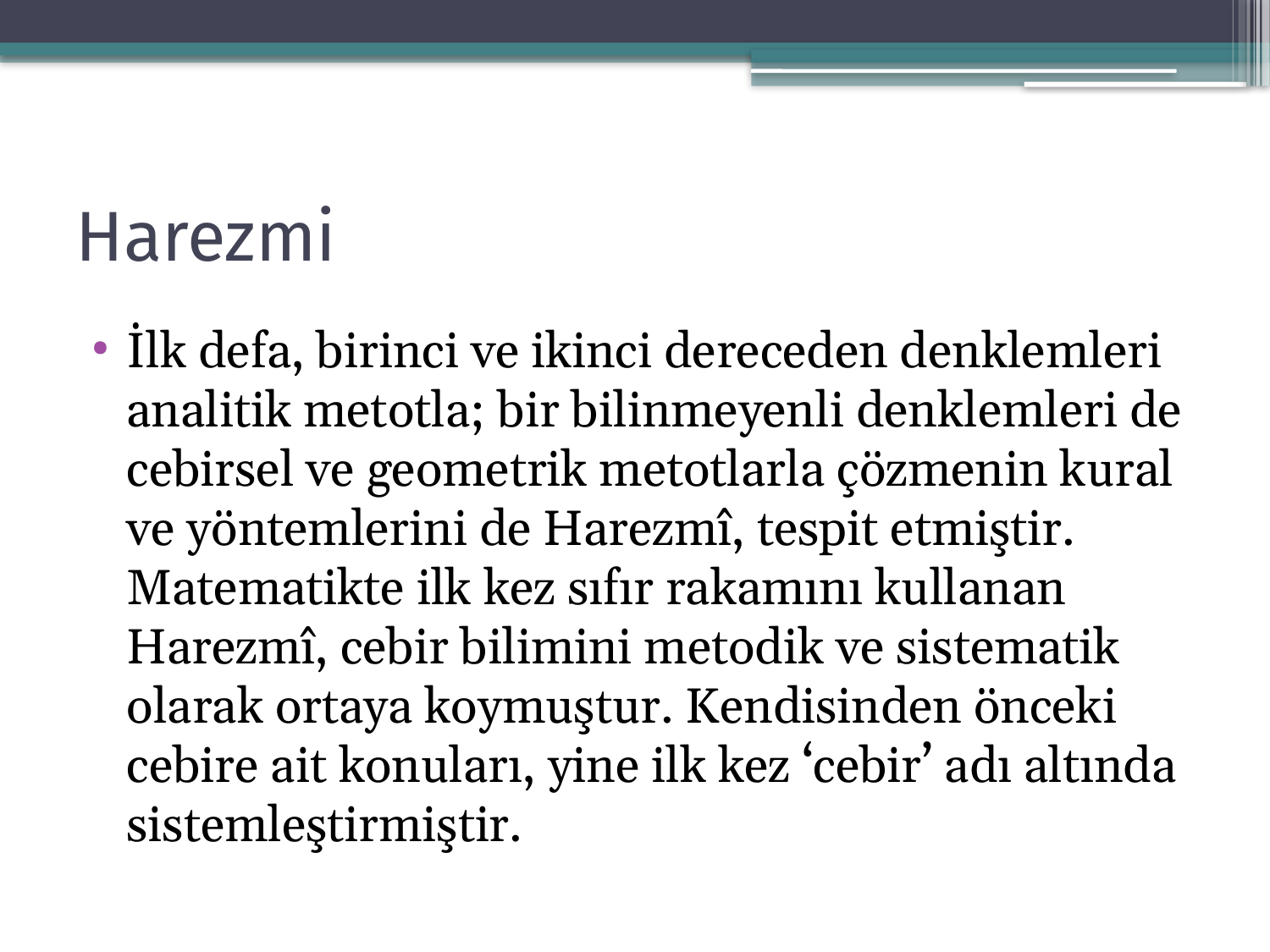

# Harezmi
İlk defa, birinci ve ikinci dereceden denklemleri analitik metotla; bir bilinmeyenli denklemleri de cebirsel ve geometrik metotlarla çözmenin kural ve yöntemlerini de Harezmî, tespit etmiştir. Matematikte ilk kez sıfır rakamını kullanan Harezmî, cebir bilimini metodik ve sistematik olarak ortaya koymuştur. Kendisinden önceki cebire ait konuları, yine ilk kez ‘cebir’ adı altında sistemleştirmiştir.